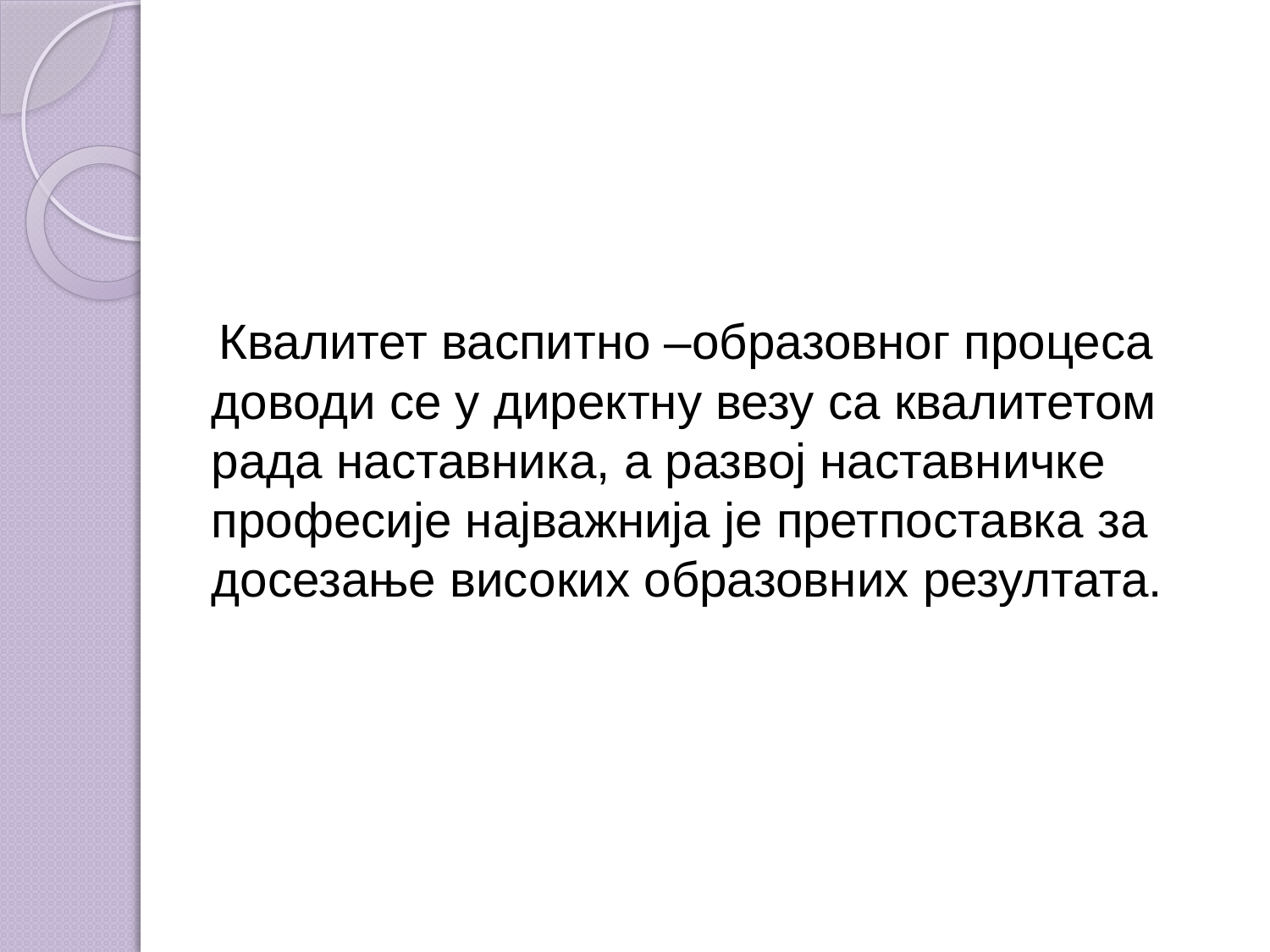

Квалитет васпитно –образовног процеса доводи се у директну везу са квалитетом рада наставника, а развој наставничке професије најважнија је претпоставка за досезање високих образовних резултата.